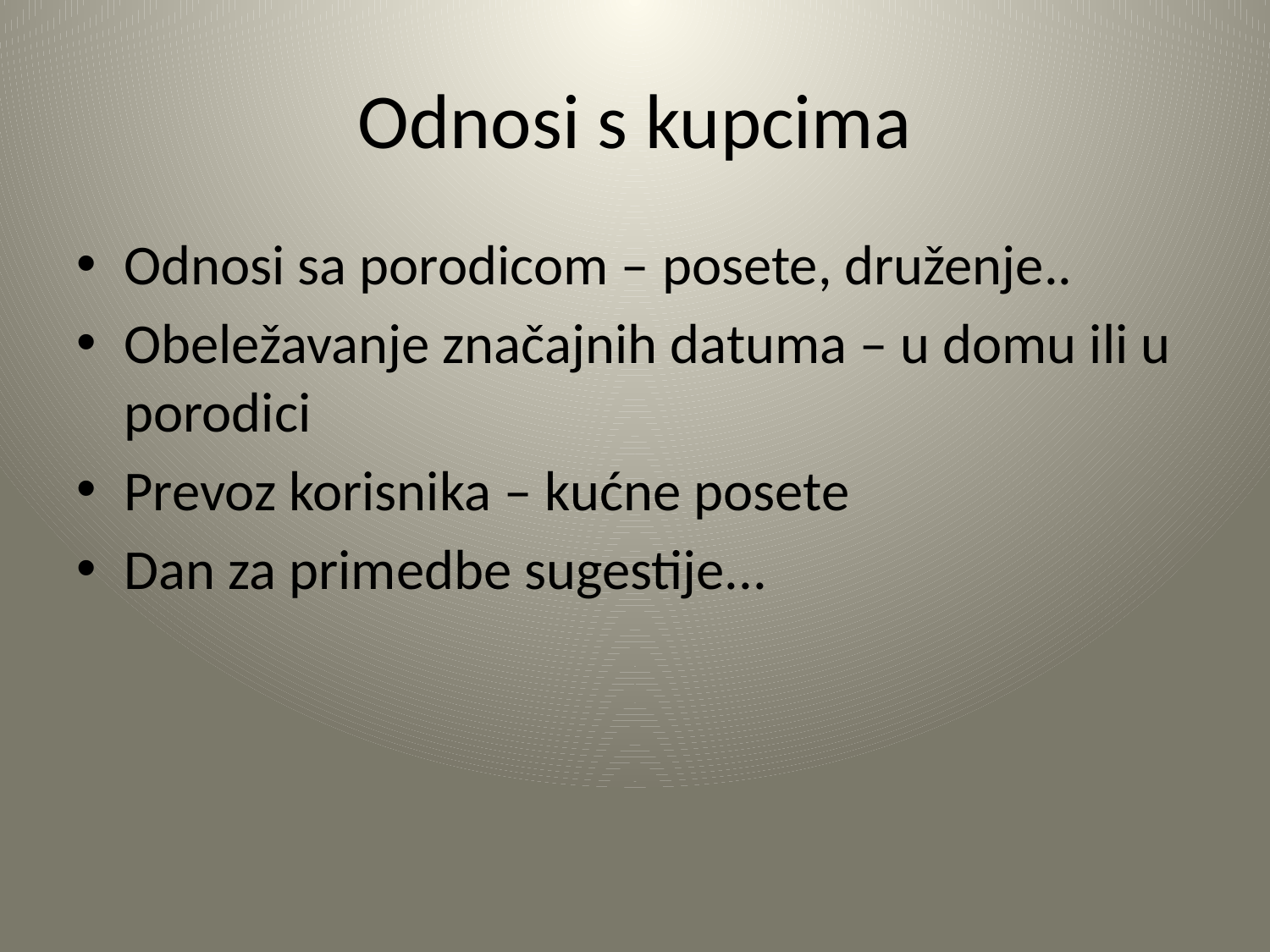

# Odnosi s kupcima
Odnosi sa porodicom – posete, druženje..
Obeležavanje značajnih datuma – u domu ili u porodici
Prevoz korisnika – kućne posete
Dan za primedbe sugestije...